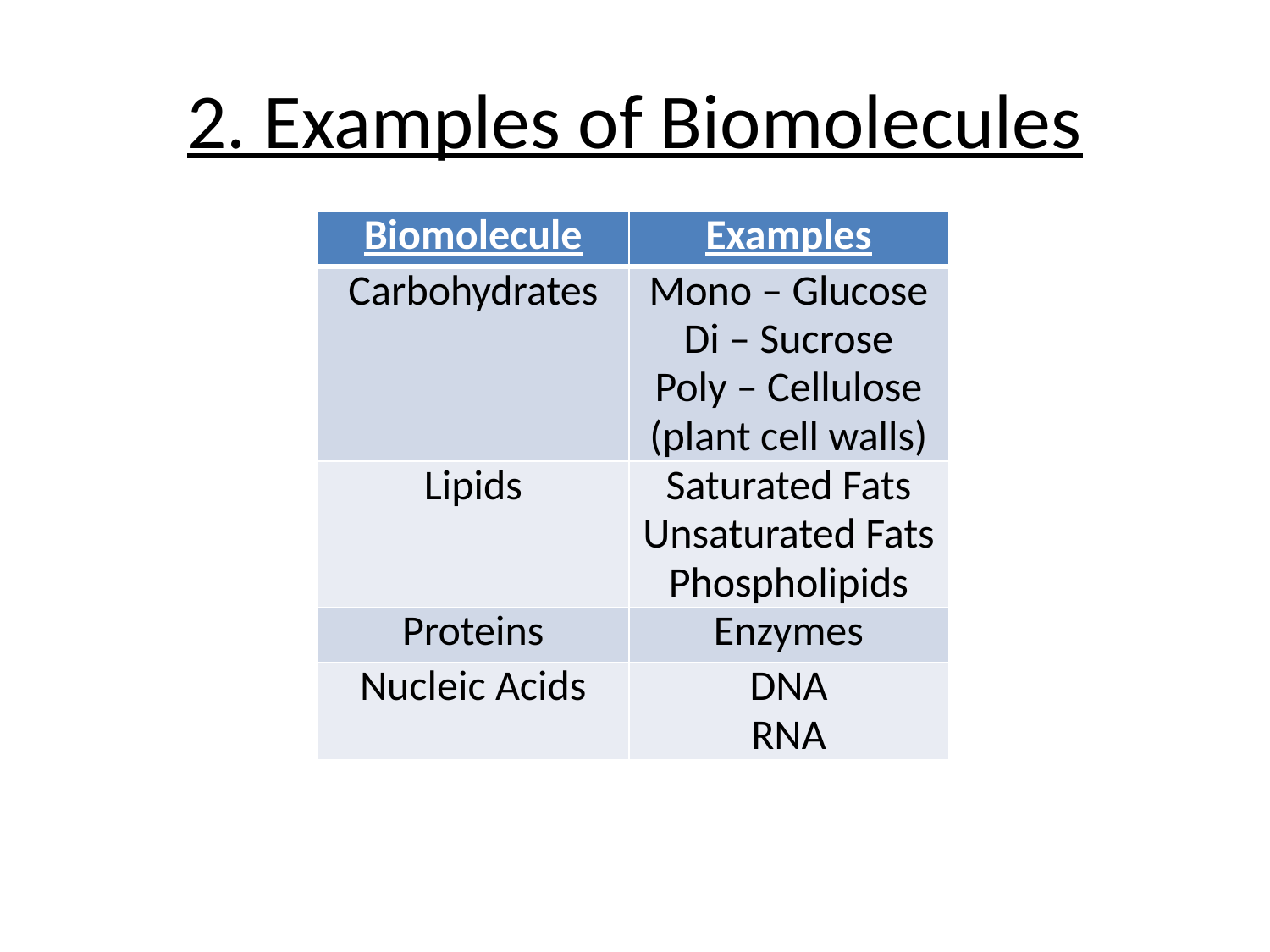

# 2. Examples of Biomolecules
| Biomolecule | Examples |
| --- | --- |
| Carbohydrates | Mono – Glucose Di – Sucrose Poly – Cellulose (plant cell walls) |
| Lipids | Saturated Fats Unsaturated Fats Phospholipids |
| Proteins | Enzymes |
| Nucleic Acids | DNA RNA |